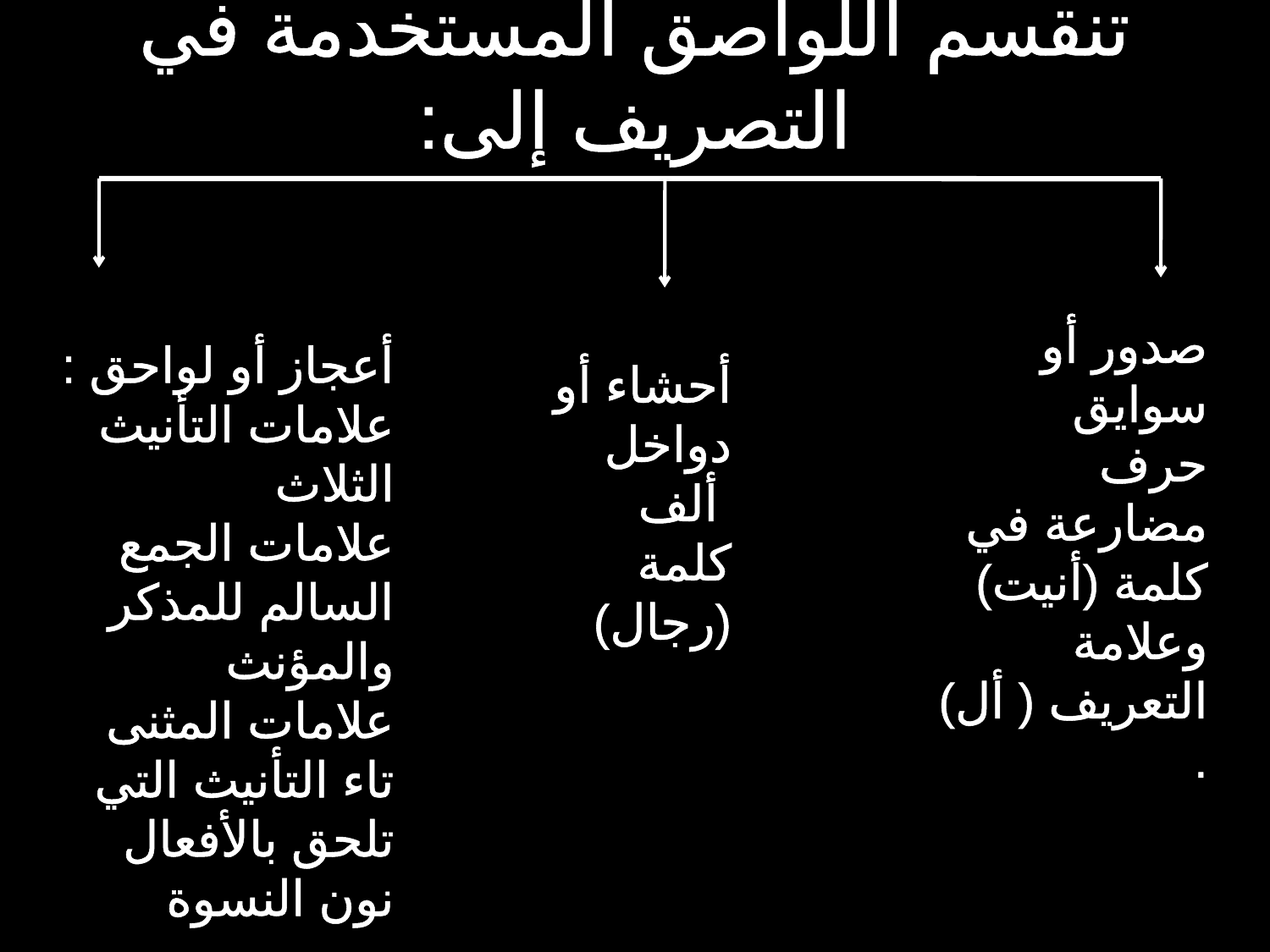

# تنقسم اللواصق المستخدمة في التصريف إلى:
صدور أو سوايق
حرف مضارعة في كلمة (أنيت) وعلامة التعريف ( أل) .
أعجاز أو لواحق :
علامات التأنيث الثلاث
علامات الجمع السالم للمذكر والمؤنث
علامات المثنى
تاء التأنيث التي تلحق بالأفعال
نون النسوة

أحشاء أو دواخل
 ألف كلمة (رجال)